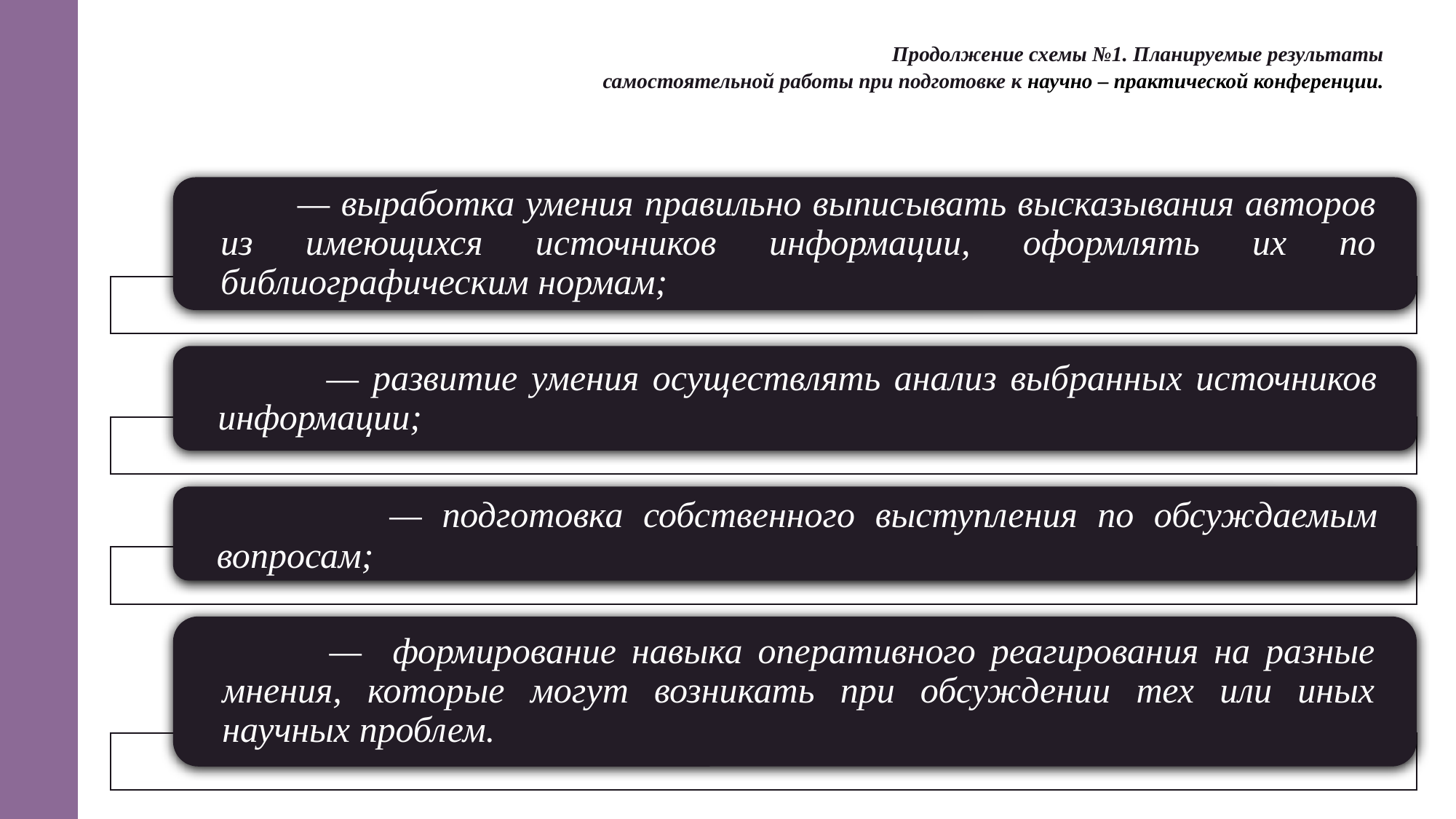

Продолжение схемы №1. Планируемые результаты
самостоятельной работы при подготовке к научно – практической конференции.
       — выработка умения правильно выписывать высказывания авторов из имеющихся источников информации, оформлять их по библиографическим нормам;
        — развитие умения осуществлять анализ выбранных источников информации;
        — подготовка собственного выступления по обсуждаемым вопросам;
       —  формирование навыка оперативного реагирования на разные мнения, которые могут возникать при обсуждении тех или иных научных проблем.